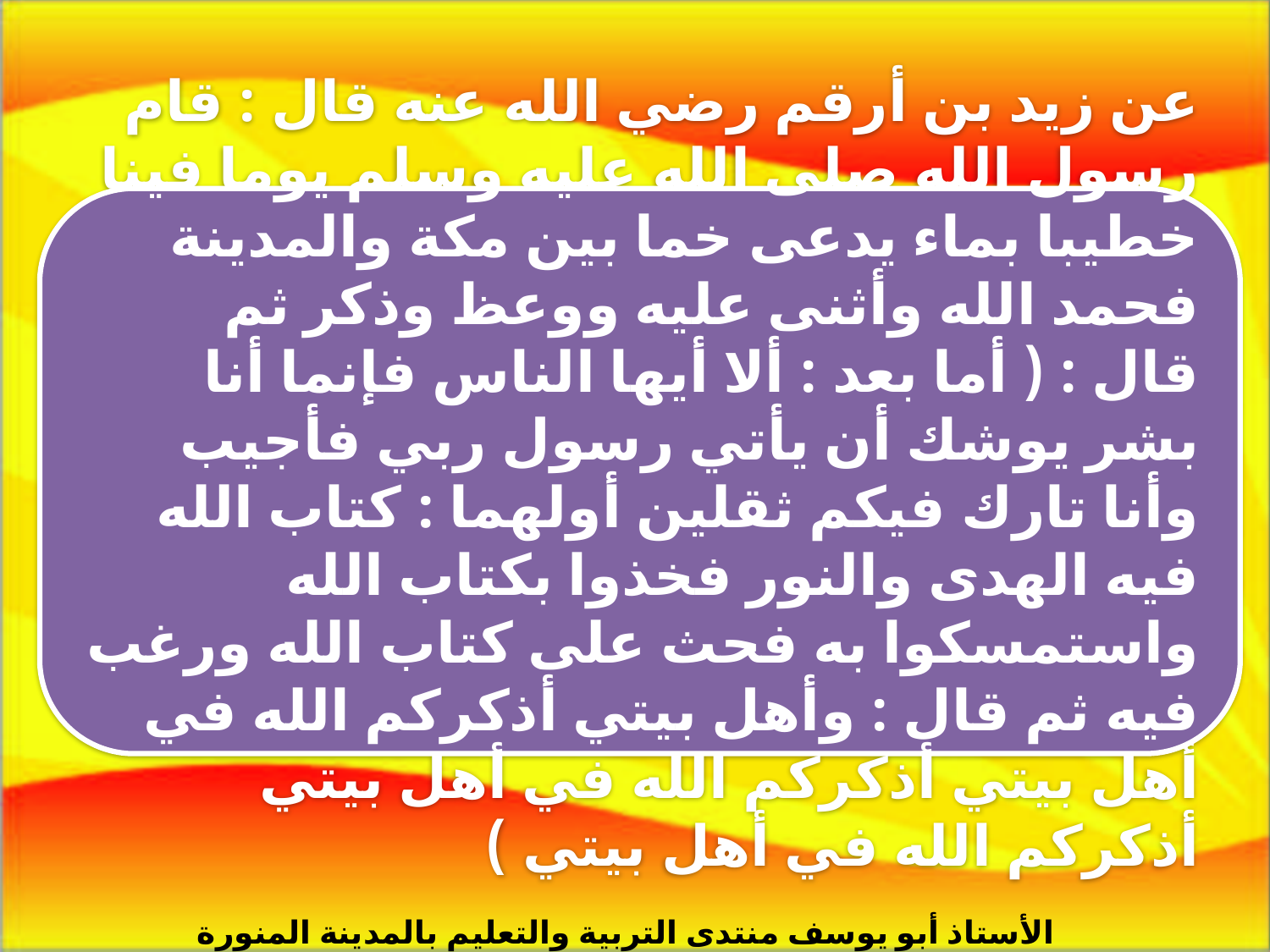

عن زيد بن أرقم رضي الله عنه قال : قام رسول الله صلى الله عليه وسلم يوما فينا خطيبا بماء يدعى خما بين مكة والمدينة فحمد الله وأثنى عليه ووعظ وذكر ثم قال : ( أما بعد : ألا أيها الناس فإنما أنا بشر يوشك أن يأتي رسول ربي فأجيب وأنا تارك فيكم ثقلين أولهما : كتاب الله فيه الهدى والنور فخذوا بكتاب الله واستمسكوا به فحث على كتاب الله ورغب فيه ثم قال : وأهل بيتي أذكركم الله في أهل بيتي أذكركم الله في أهل بيتي أذكركم الله في أهل بيتي )
الأستاذ أبو يوسف منتدى التربية والتعليم بالمدينة المنورة